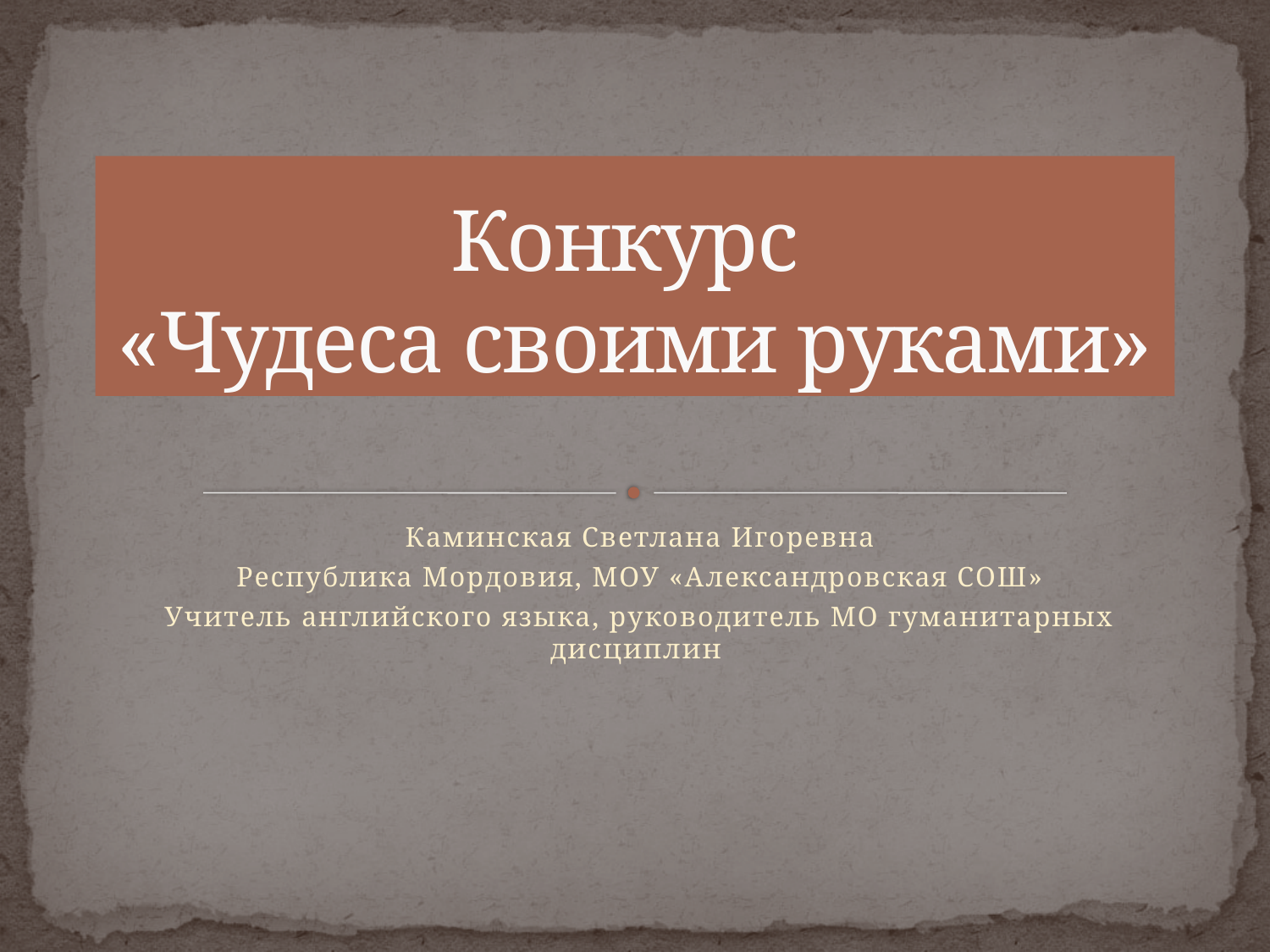

# Конкурс «Чудеса своими руками»
Каминская Светлана Игоревна
Республика Мордовия, МОУ «Александровская СОШ»
Учитель английского языка, руководитель МО гуманитарных дисциплин